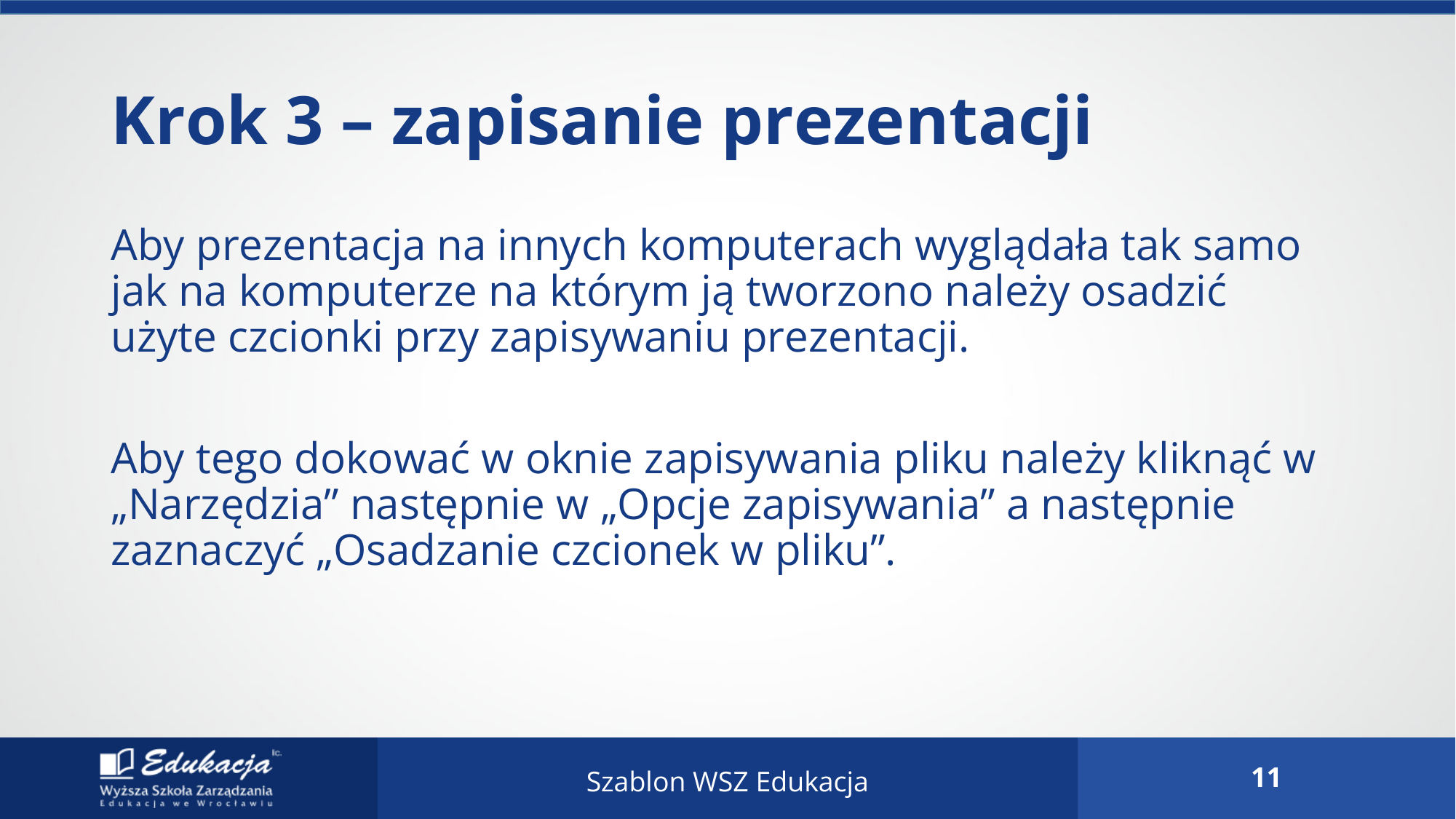

# Krok 3 – zapisanie prezentacji
Aby prezentacja na innych komputerach wyglądała tak samo jak na komputerze na którym ją tworzono należy osadzić użyte czcionki przy zapisywaniu prezentacji.

Aby tego dokować w oknie zapisywania pliku należy kliknąć w „Narzędzia” następnie w „Opcje zapisywania” a następnie zaznaczyć „Osadzanie czcionek w pliku”.
Szablon WSZ Edukacja